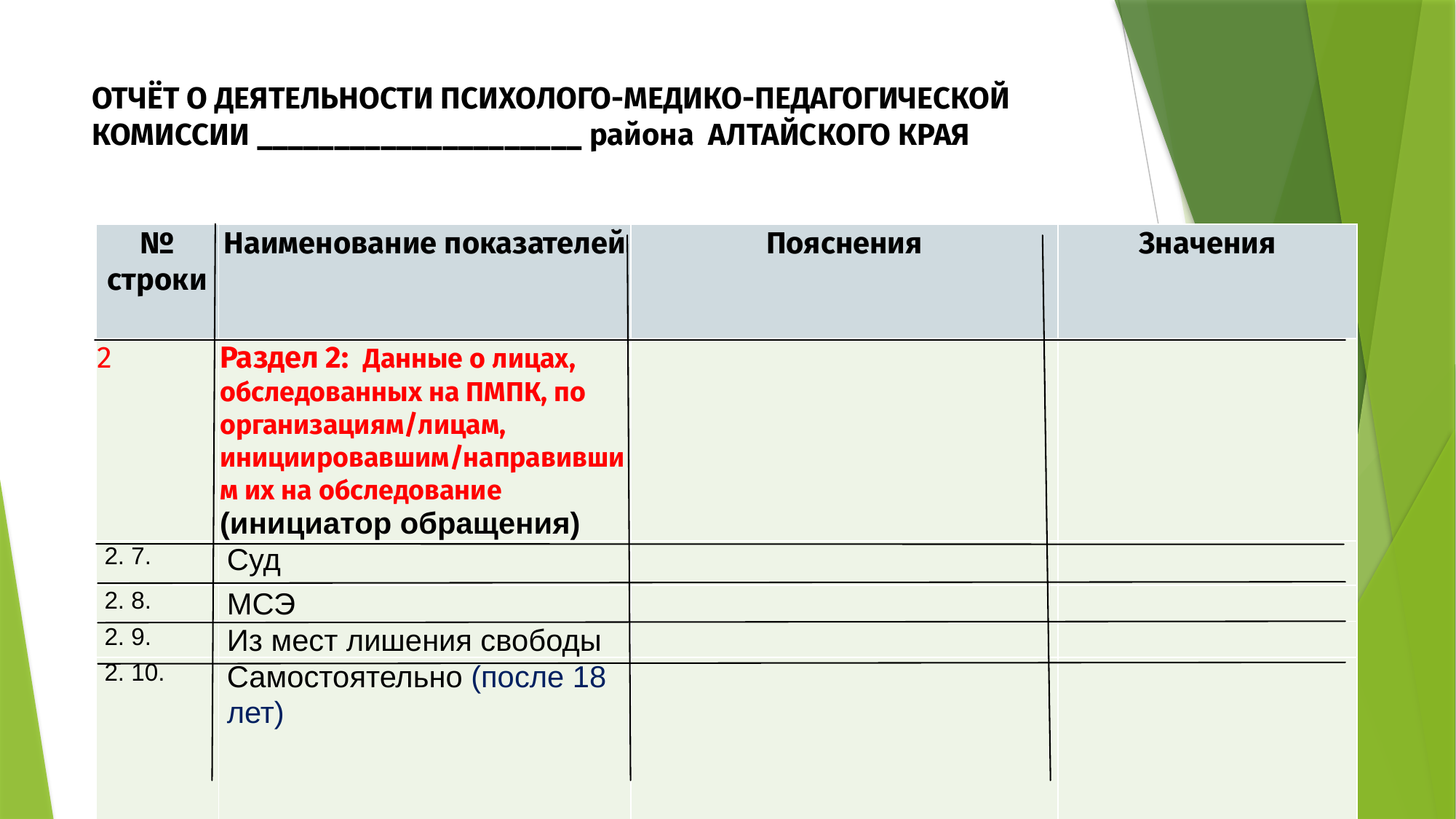

# ОТЧЁТ О ДЕЯТЕЛЬНОСТИ ПСИХОЛОГО-МЕДИКО-ПЕДАГОГИЧЕСКОЙ КОМИССИИ _____________________ района  АЛТАЙСКОГО КРАЯ
| № строки | Наименование показателей | Пояснения | Значения |
| --- | --- | --- | --- |
| 2 | Раздел 2: Данные о лицах, обследованных на ПМПК, по организациям/лицам, инициировавшим/направившим их на обследование (инициатор обращения) |  |  |
| 2. 7. | Суд |  |  |
| 2. 8. | МСЭ |  |  |
| 2. 9. | Из мест лишения свободы |  |  |
| 2. 10. | Самостоятельно (после 18 лет) |  |  |